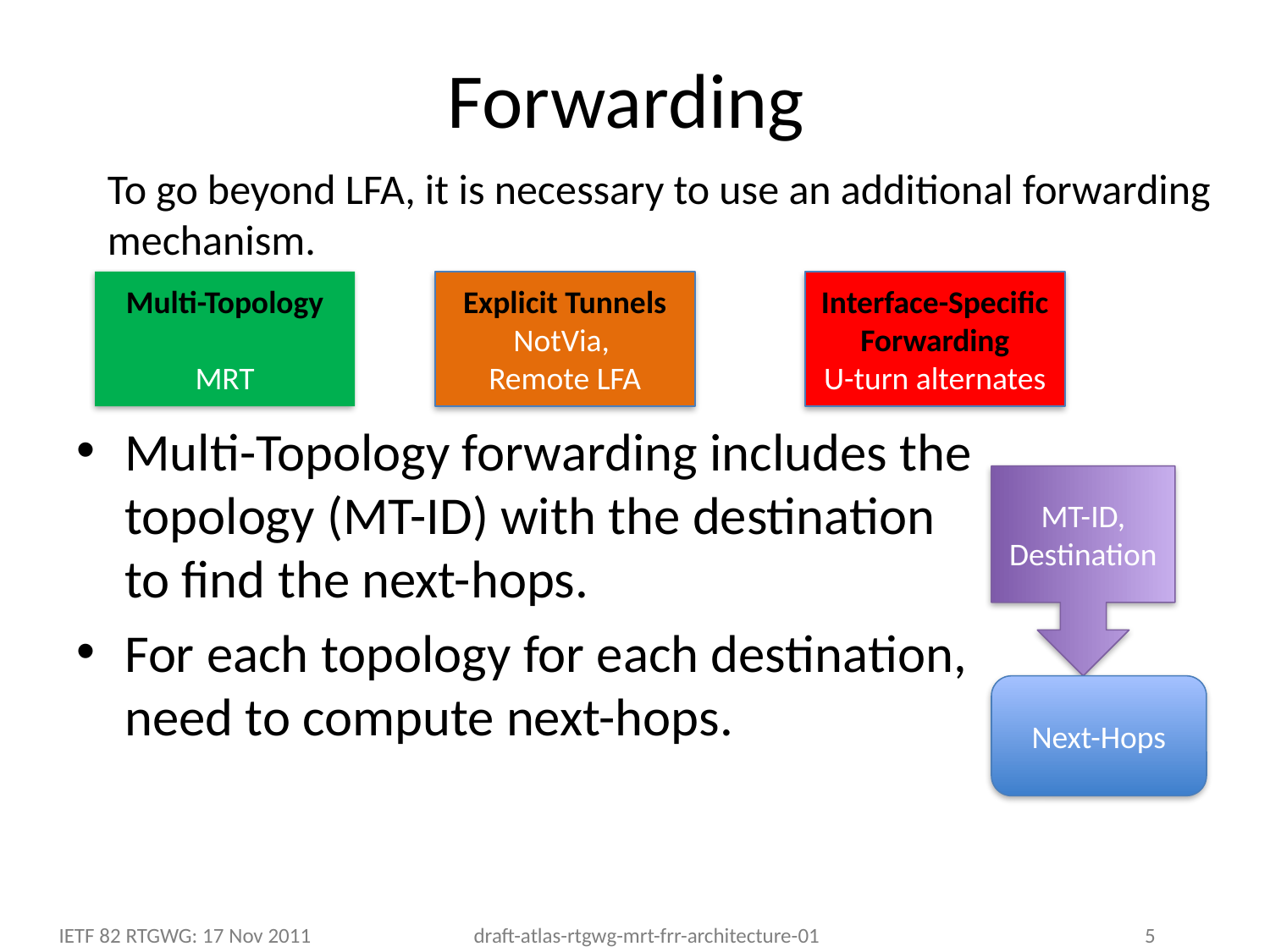

# Forwarding
To go beyond LFA, it is necessary to use an additional forwarding mechanism.
Multi-Topology

MRT
Explicit Tunnels
NotVia,
Remote LFA
Interface-Specific Forwarding
U-turn alternates
Multi-Topology forwarding includes the topology (MT-ID) with the destination to find the next-hops.
For each topology for each destination, need to compute next-hops.

MT-ID,
Destination
Next-Hops